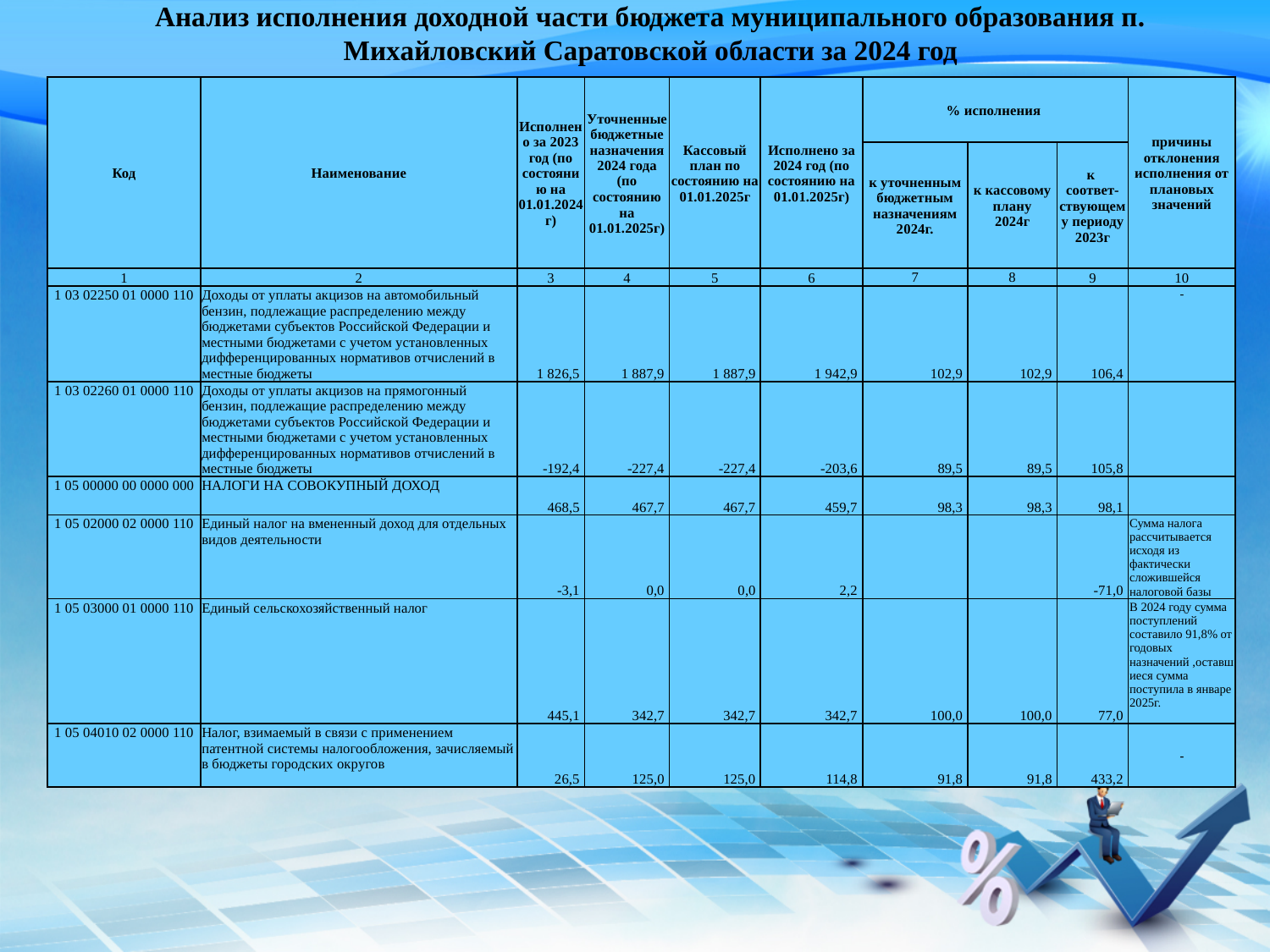

# Анализ исполнения доходной части бюджета муниципального образования п. Михайловский Саратовской области за 2024 год
| Код | Наименование | Исполнено за 2023 год (по состоянию на 01.01.2024г) | Уточненные бюджетные назначения 2024 года (по состоянию на 01.01.2025г) | Кассовый план по состоянию на 01.01.2025г | Исполнено за 2024 год (по состоянию на 01.01.2025г) | % исполнения |  |  | причины отклонения исполнения от плановых значений |
| --- | --- | --- | --- | --- | --- | --- | --- | --- | --- |
|  |  |  |  |  |  | к уточненным бюджетным назначениям 2024г. | к кассовому плану 2024г | к соответ-ствующему периоду 2023г |  |
| 1 | 2 | 3 | 4 | 5 | 6 | 7 | 8 | 9 | 10 |
| 1 03 02250 01 0000 110 | Доходы от уплаты акцизов на автомобильный бензин, подлежащие распределению между бюджетами субъектов Российской Федерации и местными бюджетами с учетом установленных дифференцированных нормативов отчислений в местные бюджеты | 1 826,5 | 1 887,9 | 1 887,9 | 1 942,9 | 102,9 | 102,9 | 106,4 | - |
| 1 03 02260 01 0000 110 | Доходы от уплаты акцизов на прямогонный бензин, подлежащие распределению между бюджетами субъектов Российской Федерации и местными бюджетами с учетом установленных дифференцированных нормативов отчислений в местные бюджеты | -192,4 | -227,4 | -227,4 | -203,6 | 89,5 | 89,5 | 105,8 |  |
| 1 05 00000 00 0000 000 | НАЛОГИ НА СОВОКУПНЫЙ ДОХОД | 468,5 | 467,7 | 467,7 | 459,7 | 98,3 | 98,3 | 98,1 |  |
| 1 05 02000 02 0000 110 | Единый налог на вмененный доход для отдельных видов деятельности | -3,1 | 0,0 | 0,0 | 2,2 |  |  | -71,0 | Сумма налога рассчитывается исходя из фактически сложившейся налоговой базы |
| 1 05 03000 01 0000 110 | Единый сельскохозяйственный налог | 445,1 | 342,7 | 342,7 | 342,7 | 100,0 | 100,0 | 77,0 | В 2024 году сумма поступлений составило 91,8% от годовых назначений ,оставшиеся сумма поступила в январе 2025г. |
| 1 05 04010 02 0000 110 | Налог, взимаемый в связи с применением патентной системы налогообложения, зачисляемый в бюджеты городских округов | 26,5 | 125,0 | 125,0 | 114,8 | 91,8 | 91,8 | 433,2 | - |